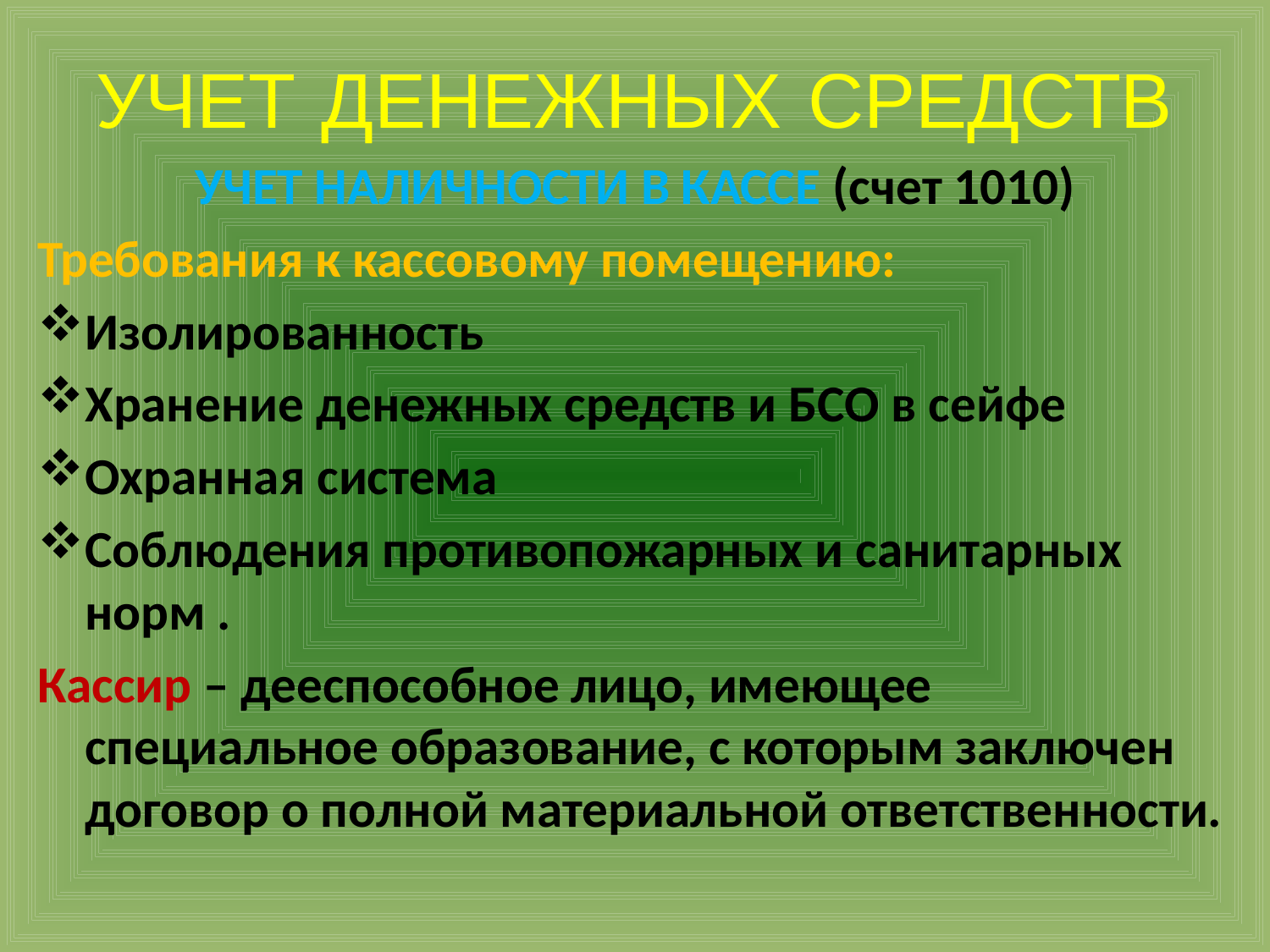

# УЧЕТ ДЕНЕЖНЫХ СРЕДСТВ
УЧЕТ НАЛИЧНОСТИ В КАССЕ (счет 1010)
Требования к кассовому помещению:
Изолированность
Хранение денежных средств и БСО в сейфе
Охранная система
Соблюдения противопожарных и санитарных норм .
Кассир – дееспособное лицо, имеющее специальное образование, с которым заключен договор о полной материальной ответственности.